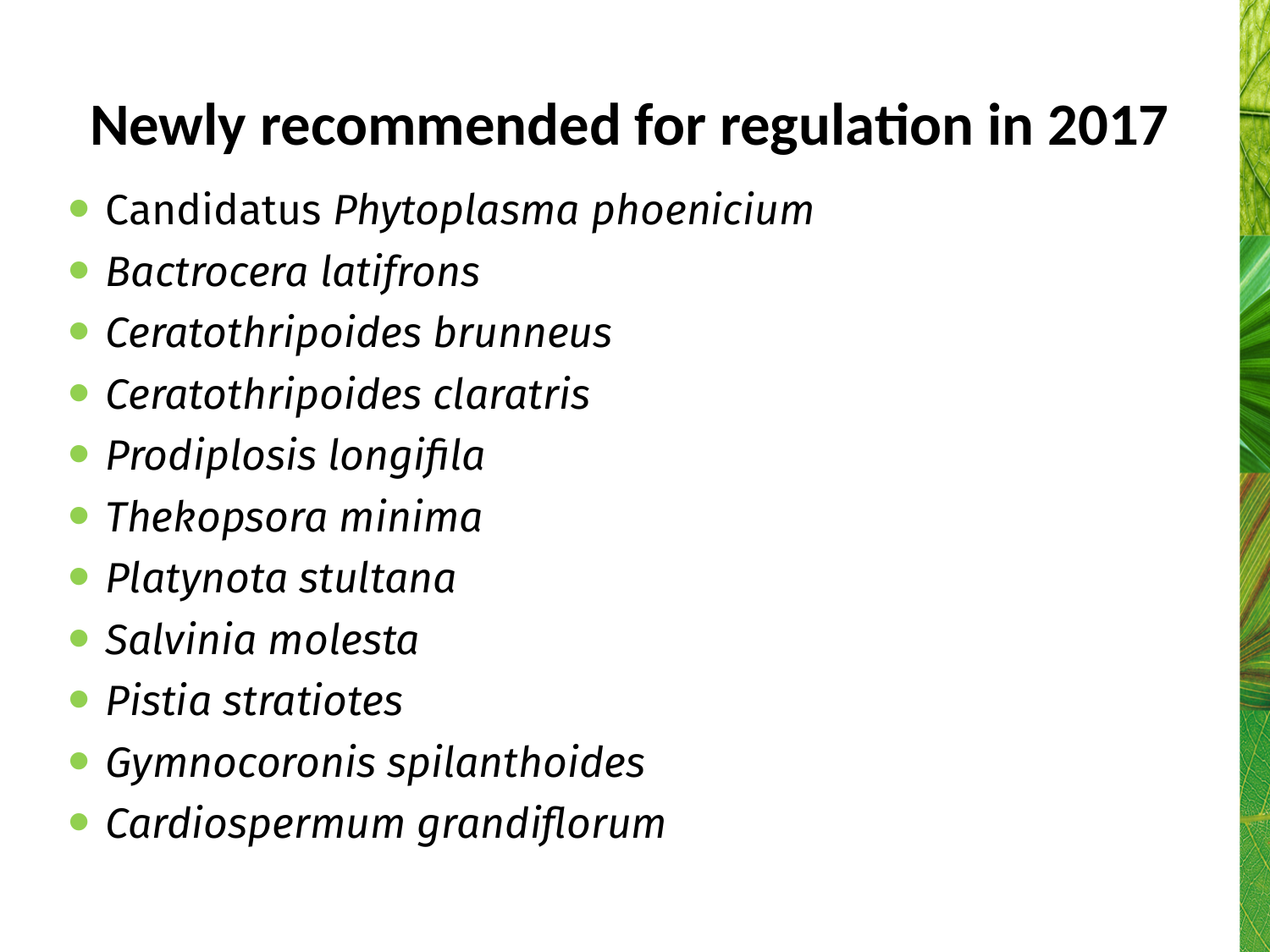

# Newly recommended for regulation in 2017
Candidatus Phytoplasma phoenicium
Bactrocera latifrons
Ceratothripoides brunneus
Ceratothripoides claratris
Prodiplosis longifila
Thekopsora minima
Platynota stultana
Salvinia molesta
Pistia stratiotes
Gymnocoronis spilanthoides
Cardiospermum grandiflorum